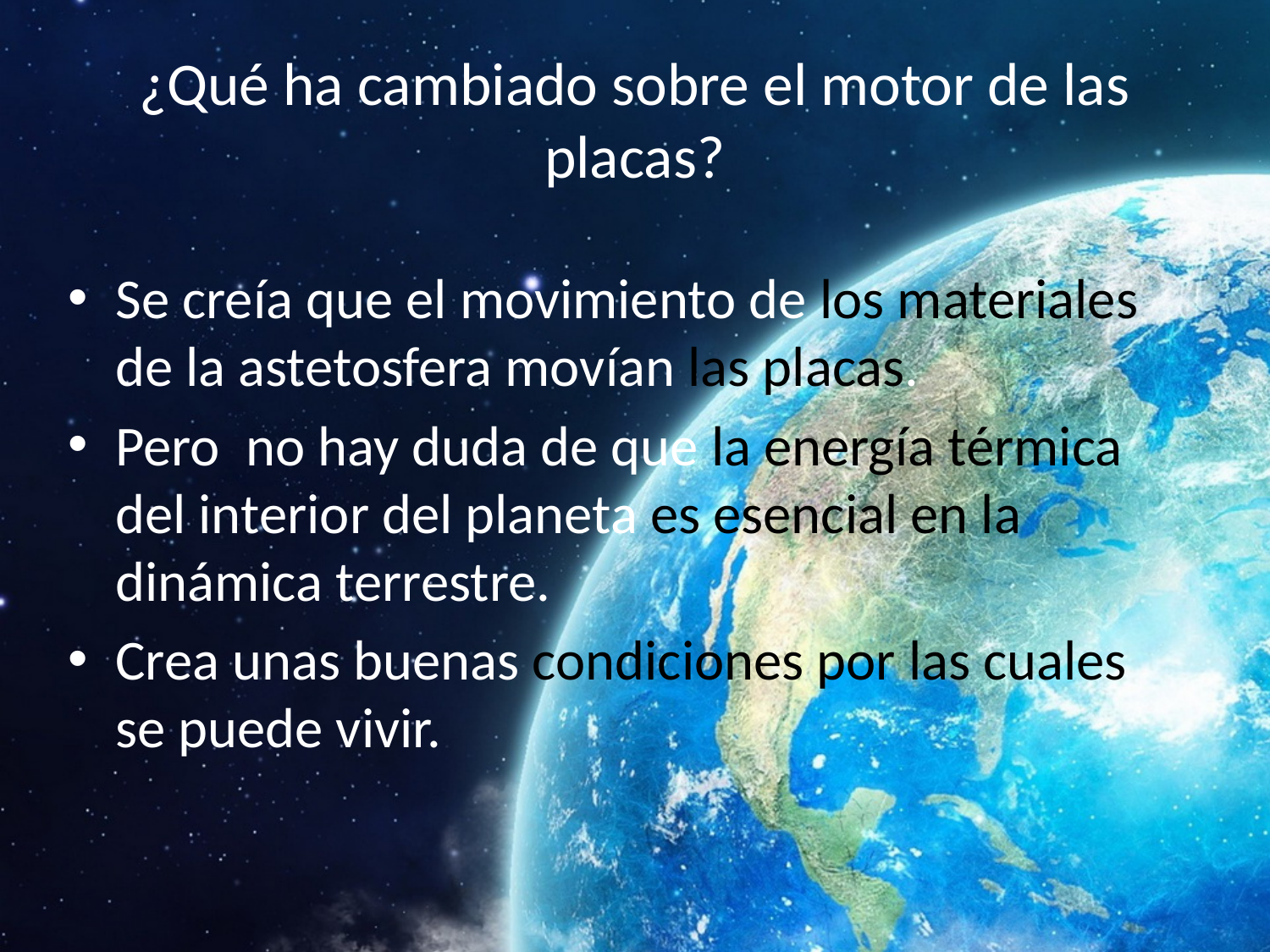

# ¿Qué ha cambiado sobre el motor de las placas?
Se creía que el movimiento de los materiales de la astetosfera movían las placas.
Pero  no hay duda de que la energía térmica del interior del planeta es esencial en la dinámica terrestre.
Crea unas buenas condiciones por las cuales se puede vivir.